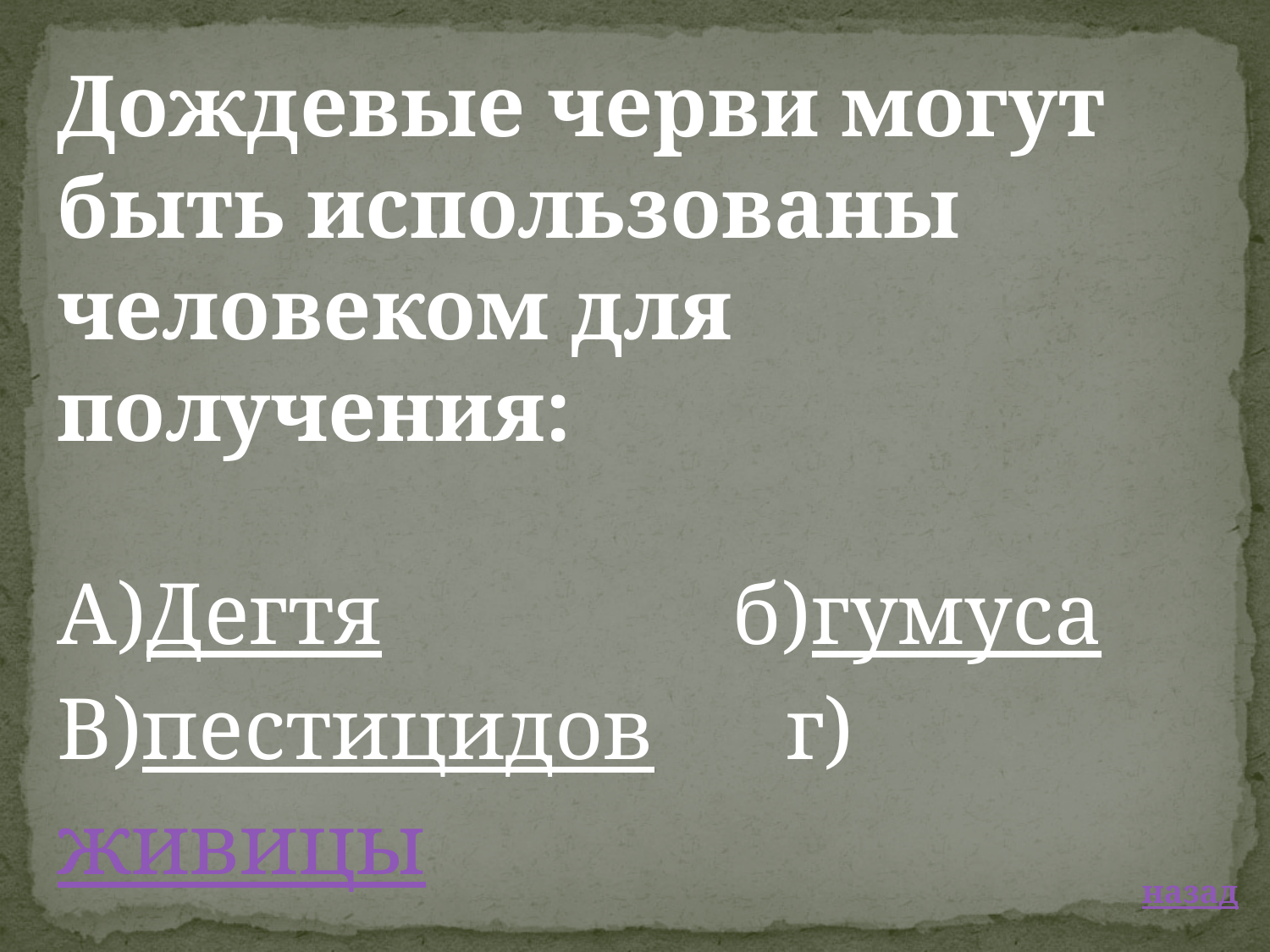

Дождевые черви могут быть использованы человеком для получения:

А)Дегтя                б)гумуса
В)пестицидов      г)живицы
 назад